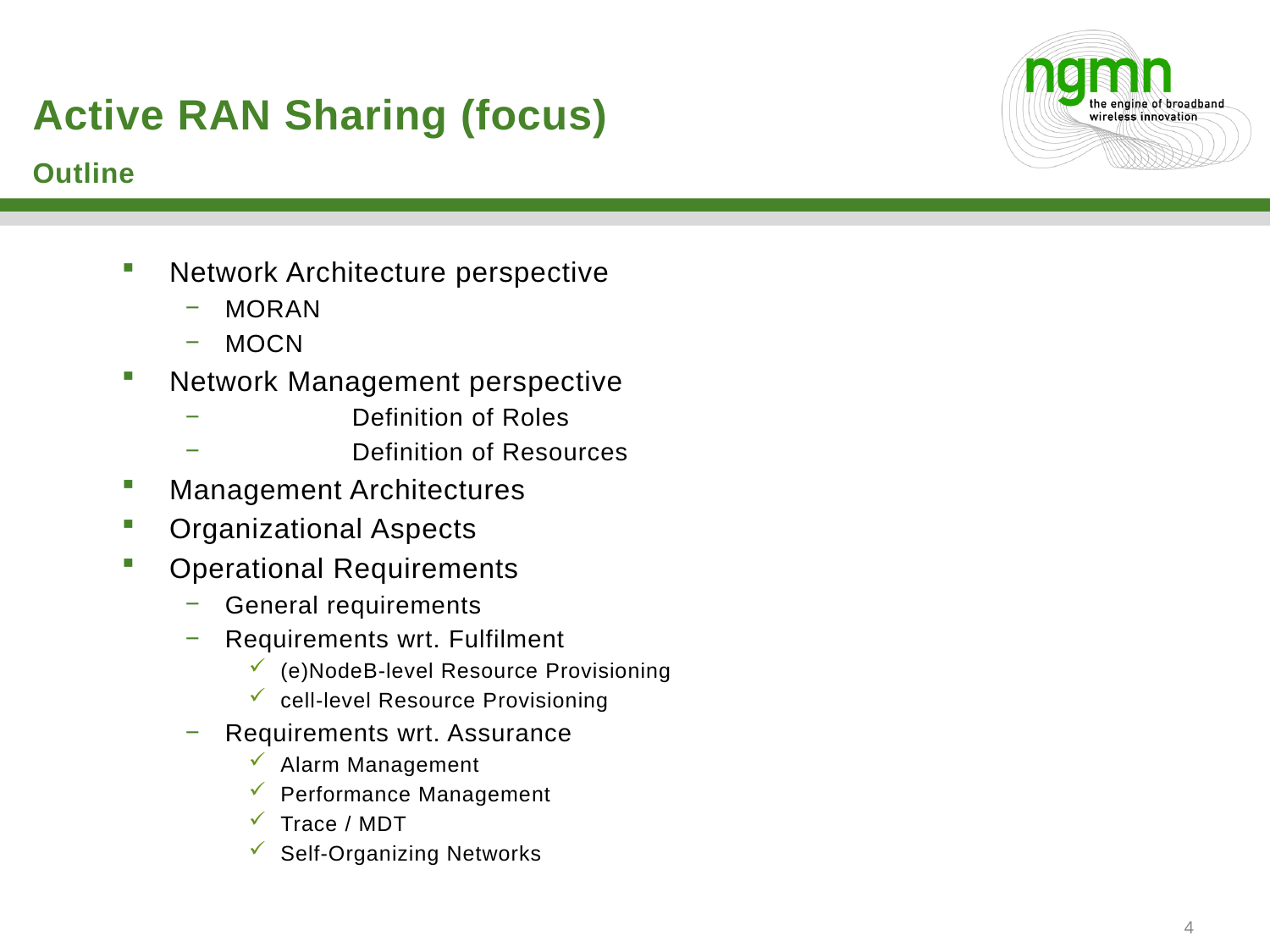

# Active RAN Sharing (focus)
Outline
Network Architecture perspective
MORAN
MOCN
Network Management perspective
	Definition of Roles
	Definition of Resources
Management Architectures
Organizational Aspects
Operational Requirements
General requirements
Requirements wrt. Fulfilment
(e)NodeB-level Resource Provisioning
cell-level Resource Provisioning
Requirements wrt. Assurance
Alarm Management
Performance Management
Trace / MDT
Self-Organizing Networks

4